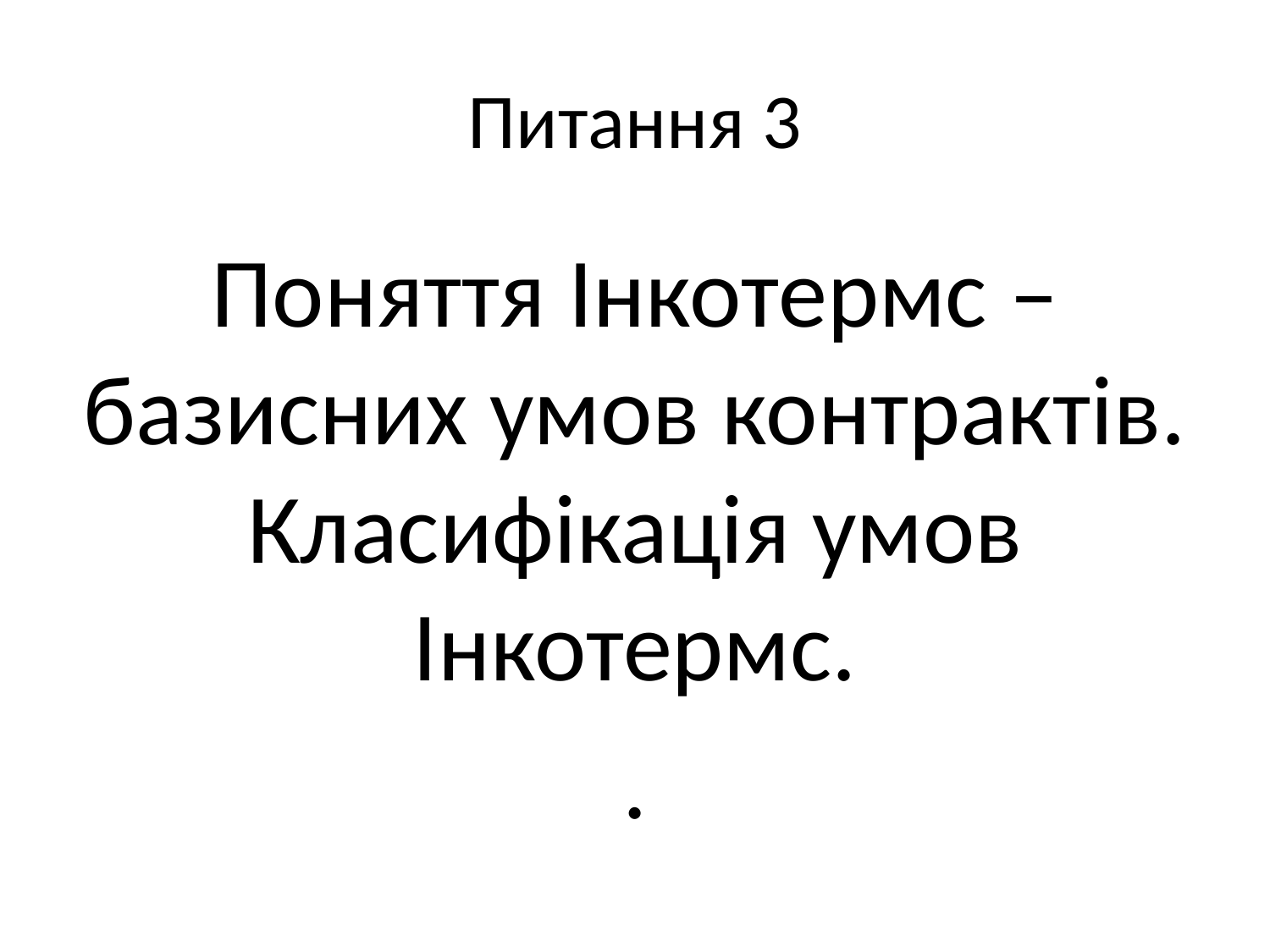

# Питання 3
Поняття Інкотермс – базисних умов контрактів. Класифікація умов Інкотермс.
.